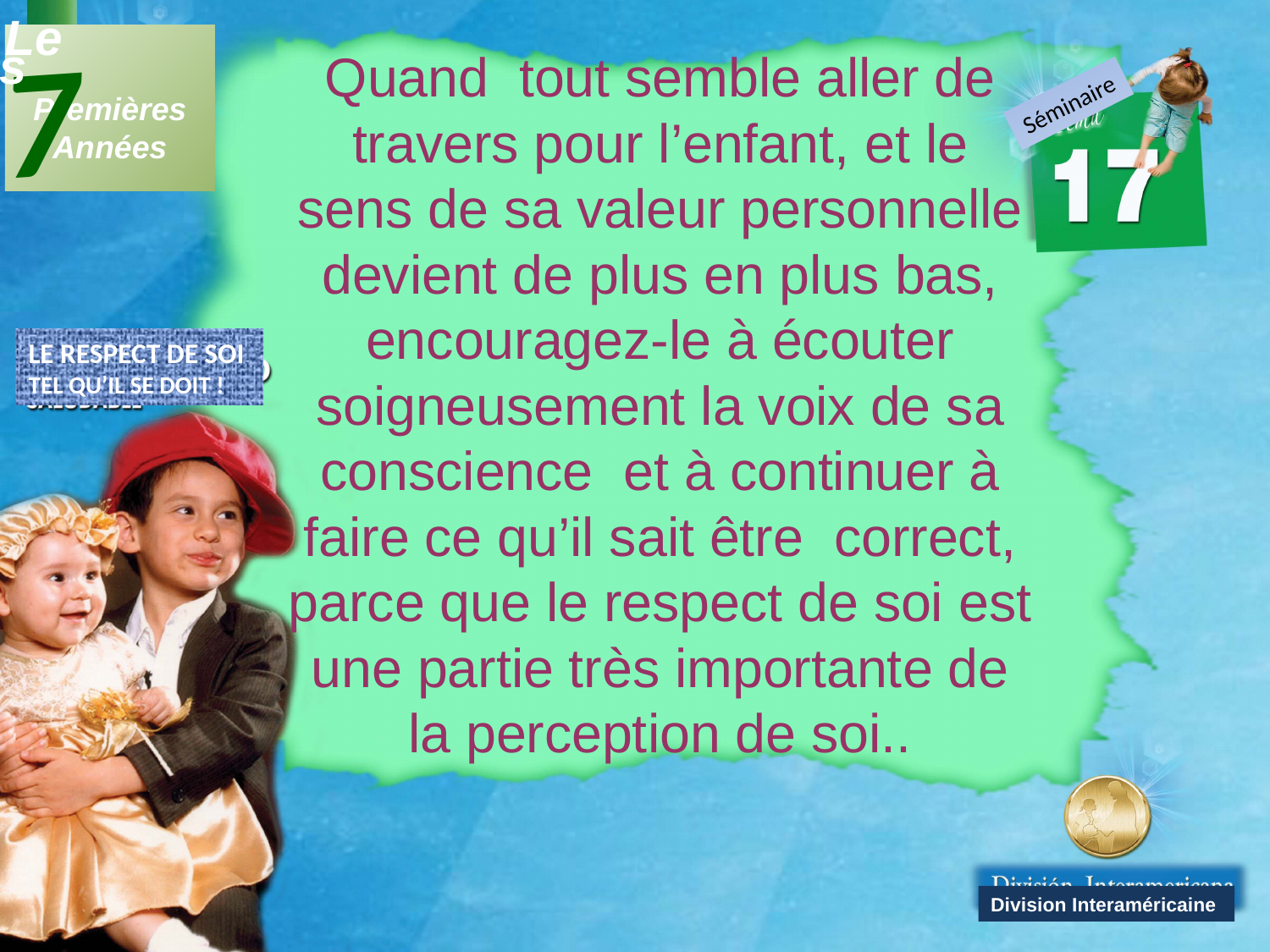

7
Les
         Premières
Années
Quand  tout semble aller de travers pour l’enfant, et le sens de sa valeur personnelle devient de plus en plus bas, encouragez-le à écouter soigneusement la voix de sa conscience  et à continuer à faire ce qu’il sait être  correct, parce que le respect de soi est une partie très importante de la perception de soi..
Séminaire
LE RESPECT DE SOI
TEL QU’IL SE DOIT !
Division Interaméricaine